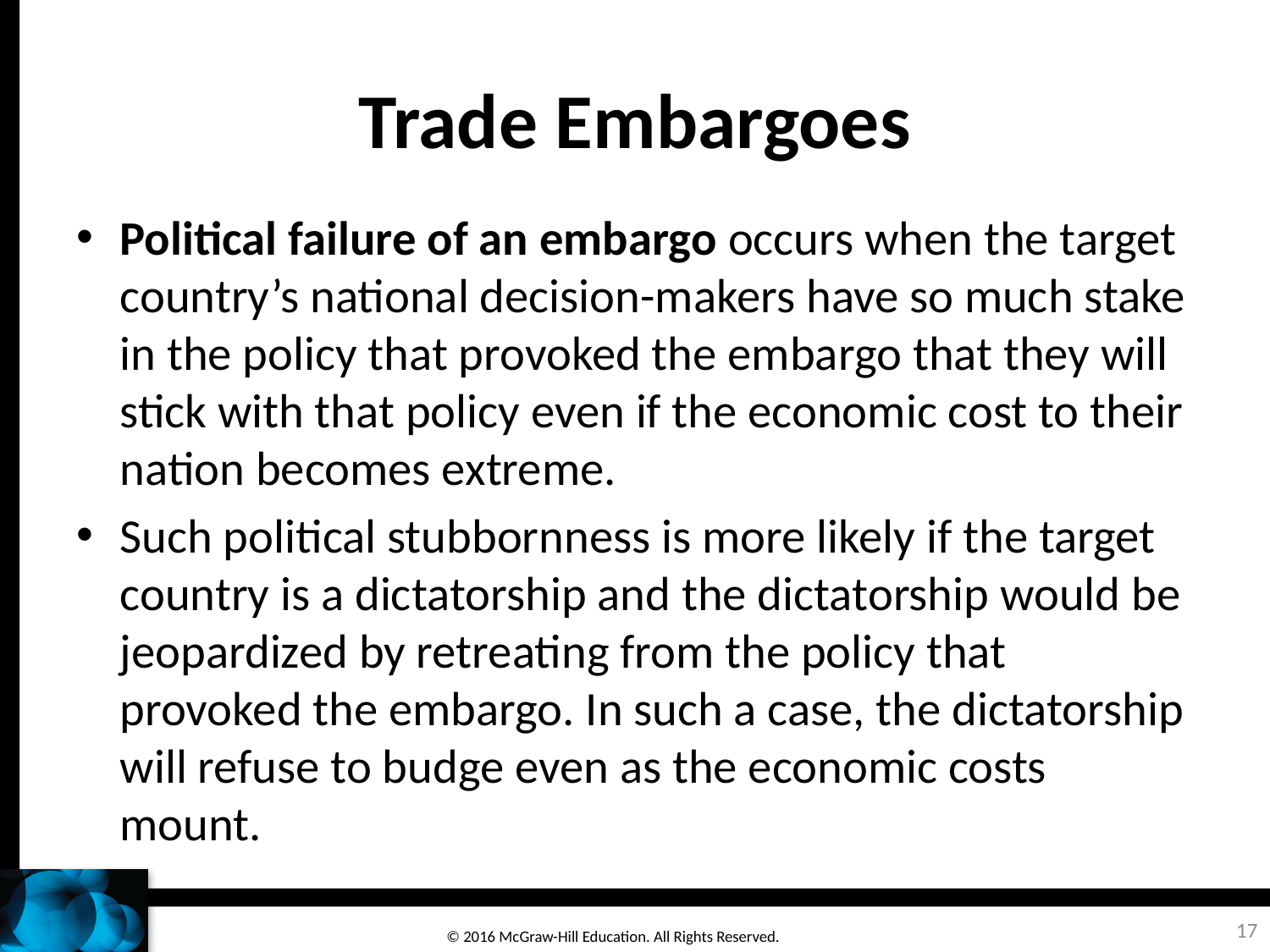

# Trade Embargoes
Political failure of an embargo occurs when the target country’s national decision-makers have so much stake in the policy that provoked the embargo that they will stick with that policy even if the economic cost to their nation becomes extreme.
Such political stubbornness is more likely if the target country is a dictatorship and the dictatorship would be jeopardized by retreating from the policy that provoked the embargo. In such a case, the dictatorship will refuse to budge even as the economic costs mount.
17
© 2016 McGraw-Hill Education. All Rights Reserved.